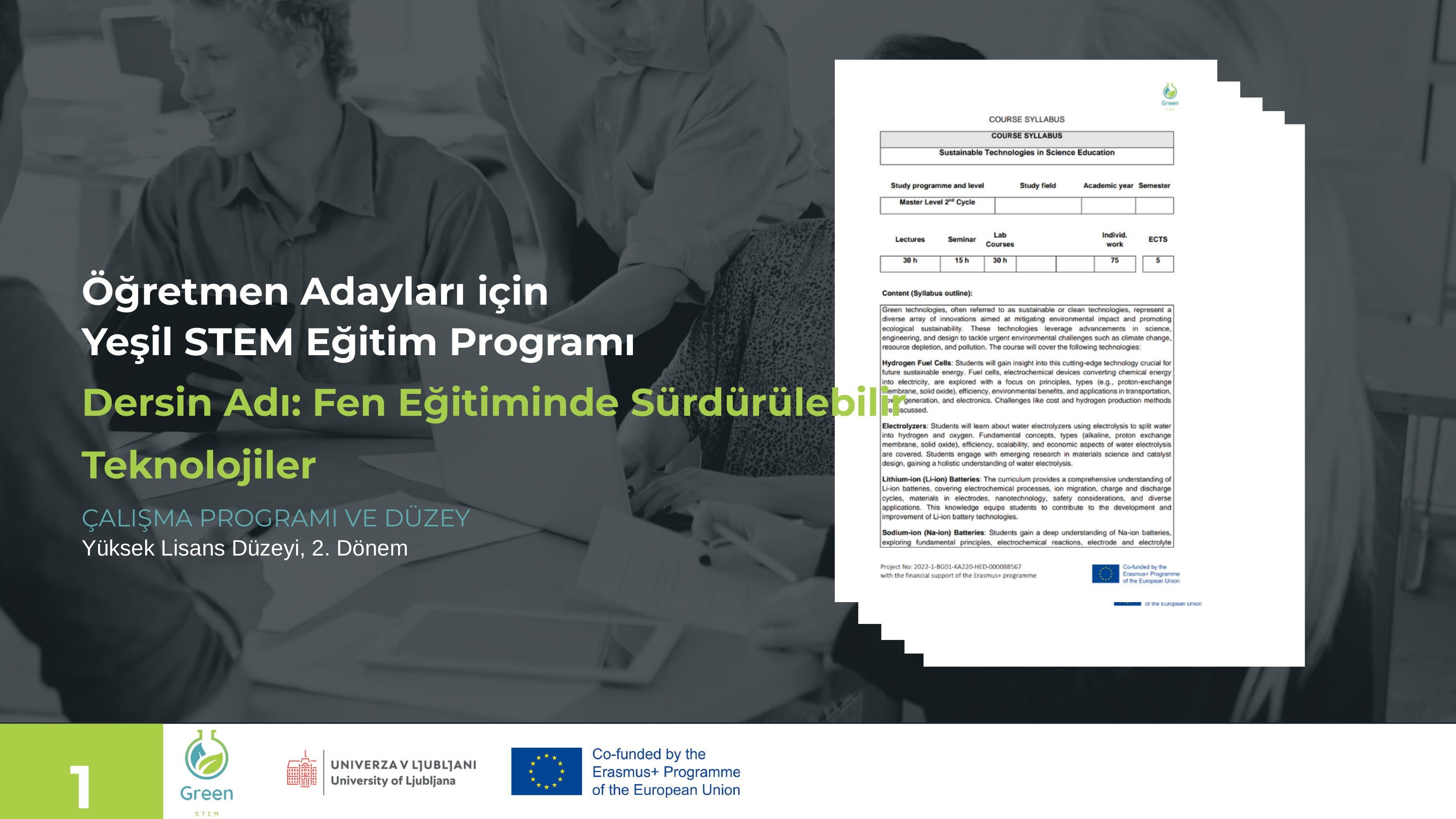

Öğretmen Adayları için
Yeşil STEM Eğitim Programı
Dersin Adı: Fen Eğitiminde Sürdürülebilir Teknolojiler
ÇALIŞMA PROGRAMI VE DÜZEY
Yüksek Lisans Düzeyi, 2. Dönem

1